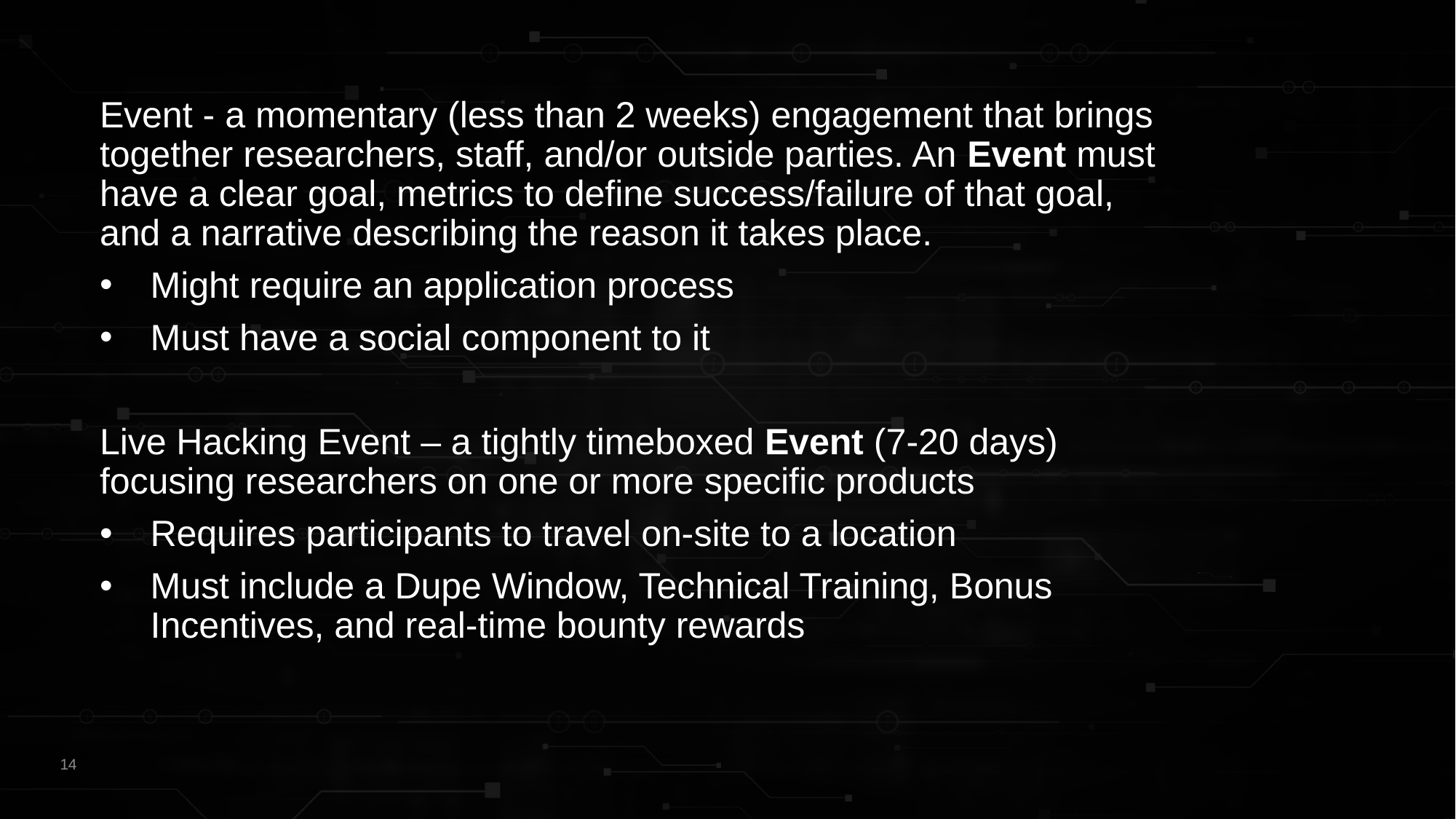

Event - a momentary (less than 2 weeks) engagement that brings together researchers, staff, and/or outside parties. An Event must have a clear goal, metrics to define success/failure of that goal, and a narrative describing the reason it takes place.
Might require an application process
Must have a social component to it

Live Hacking Event – a tightly timeboxed Event (7-20 days) focusing researchers on one or more specific products
Requires participants to travel on-site to a location
Must include a Dupe Window, Technical Training, Bonus Incentives, and real-time bounty rewards
14